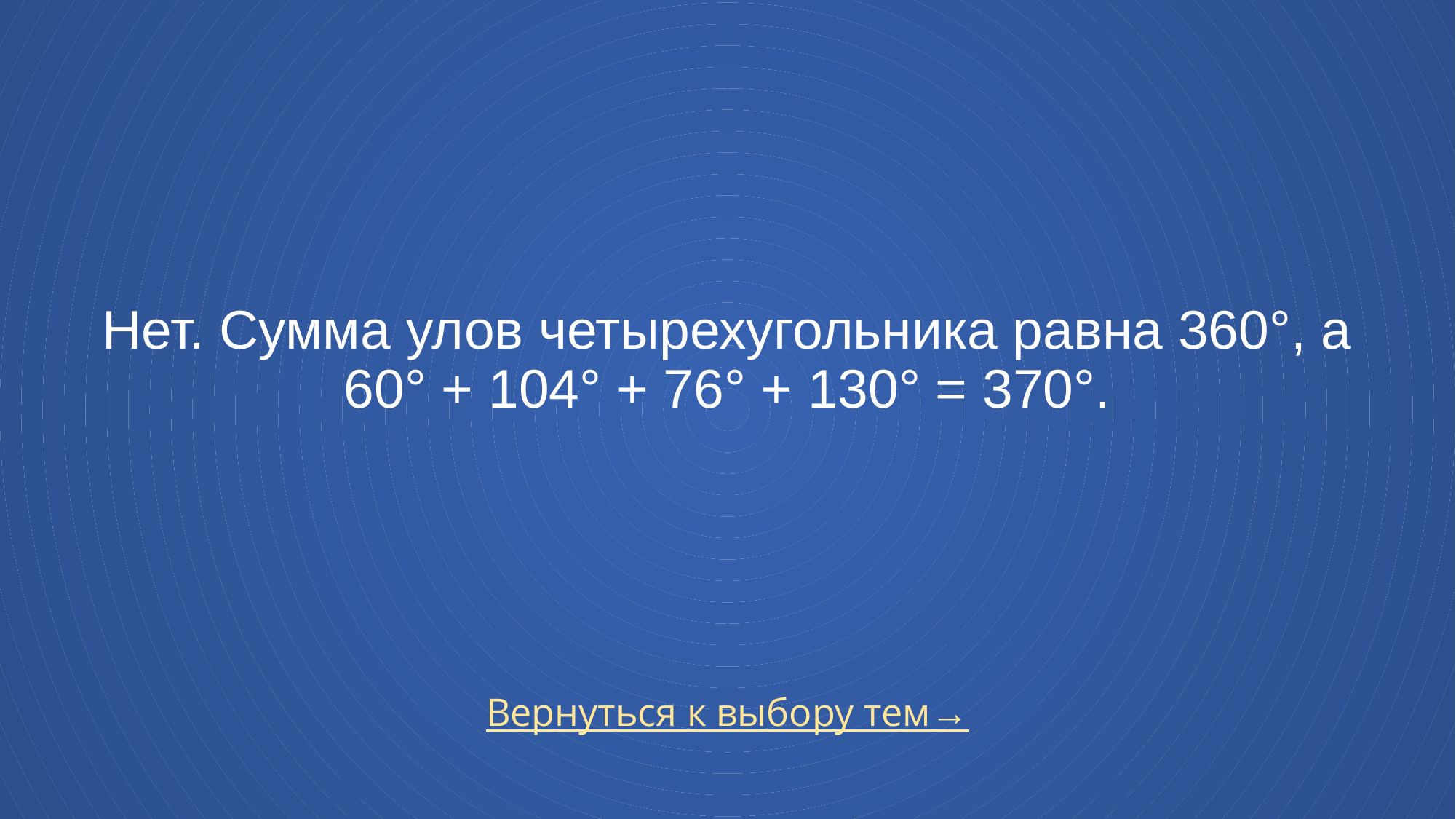

# Нет. Сумма улов четырехугольника равна 360°, а 60° + 104° + 76° + 130° = 370°.
Вернуться к выбору тем→